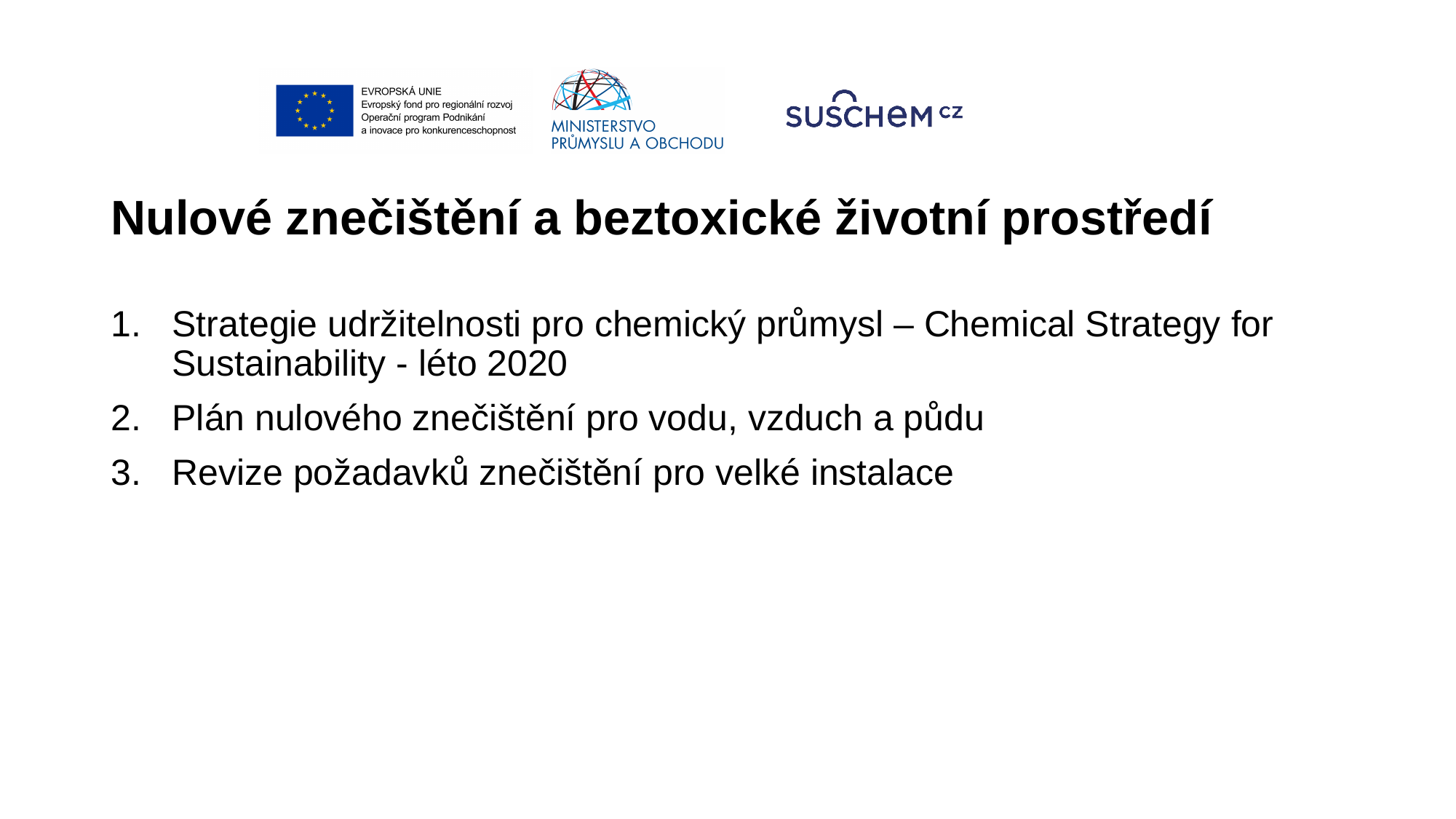

# Nulové znečištění a beztoxické životní prostředí
Strategie udržitelnosti pro chemický průmysl – Chemical Strategy for Sustainability - léto 2020
Plán nulového znečištění pro vodu, vzduch a půdu
Revize požadavků znečištění pro velké instalace